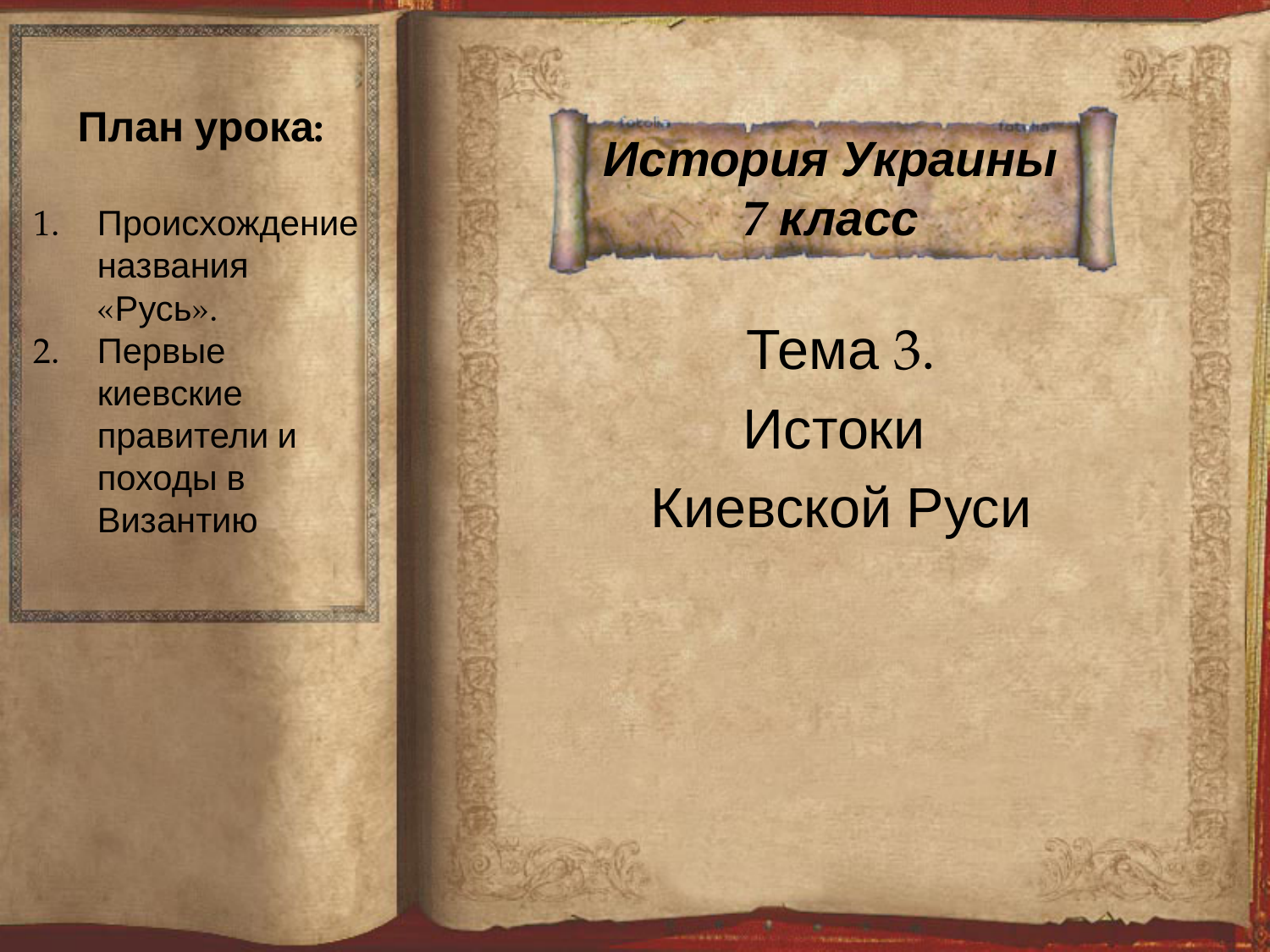

План урока:

Происхождение названия «Русь».
Первые киевские правители и походы в Византию
# История Украины 7 класс
Тема 3.
Истоки
Киевской Руси